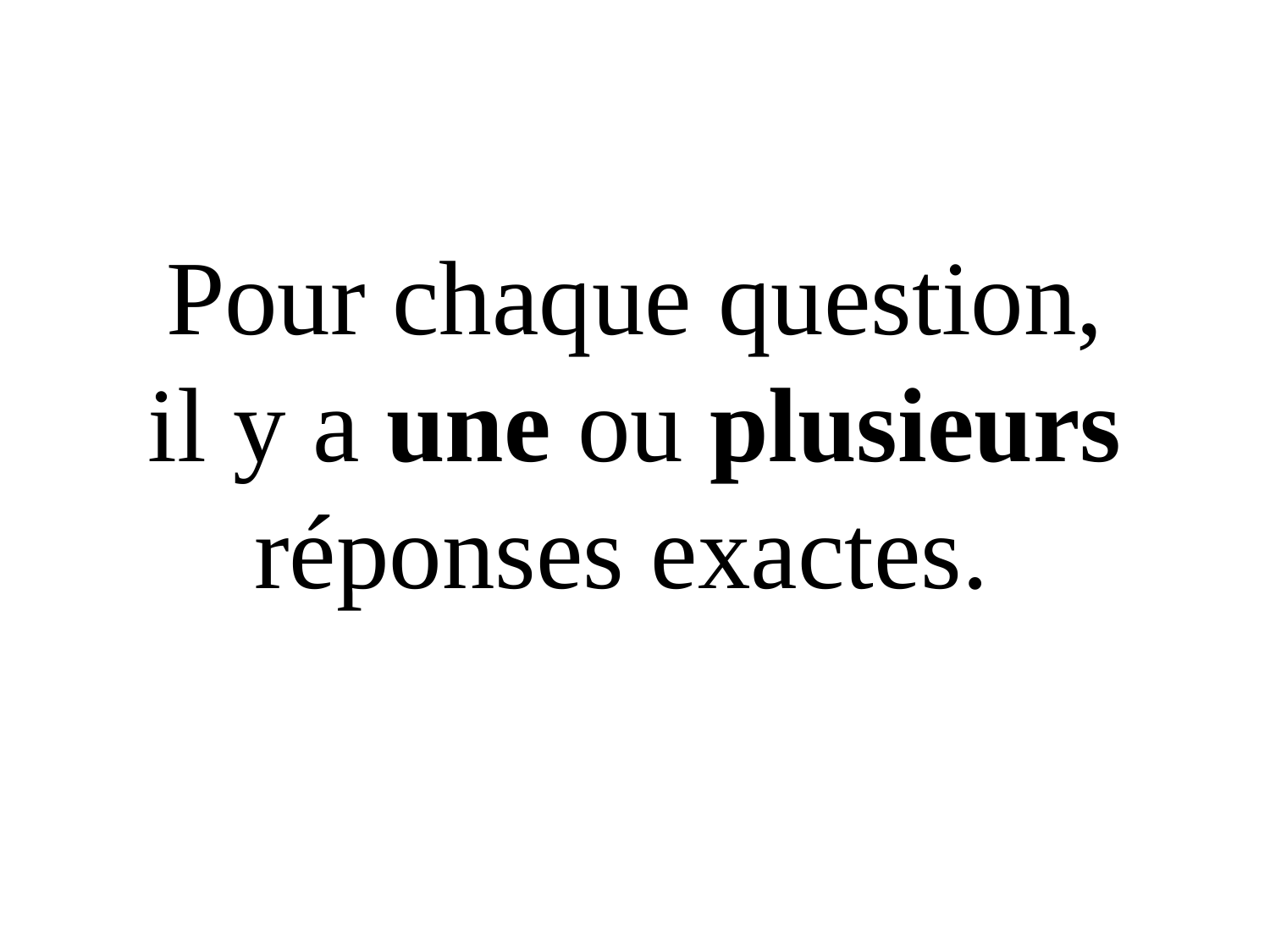

Pour chaque question,
il y a une ou plusieurs réponses exactes.